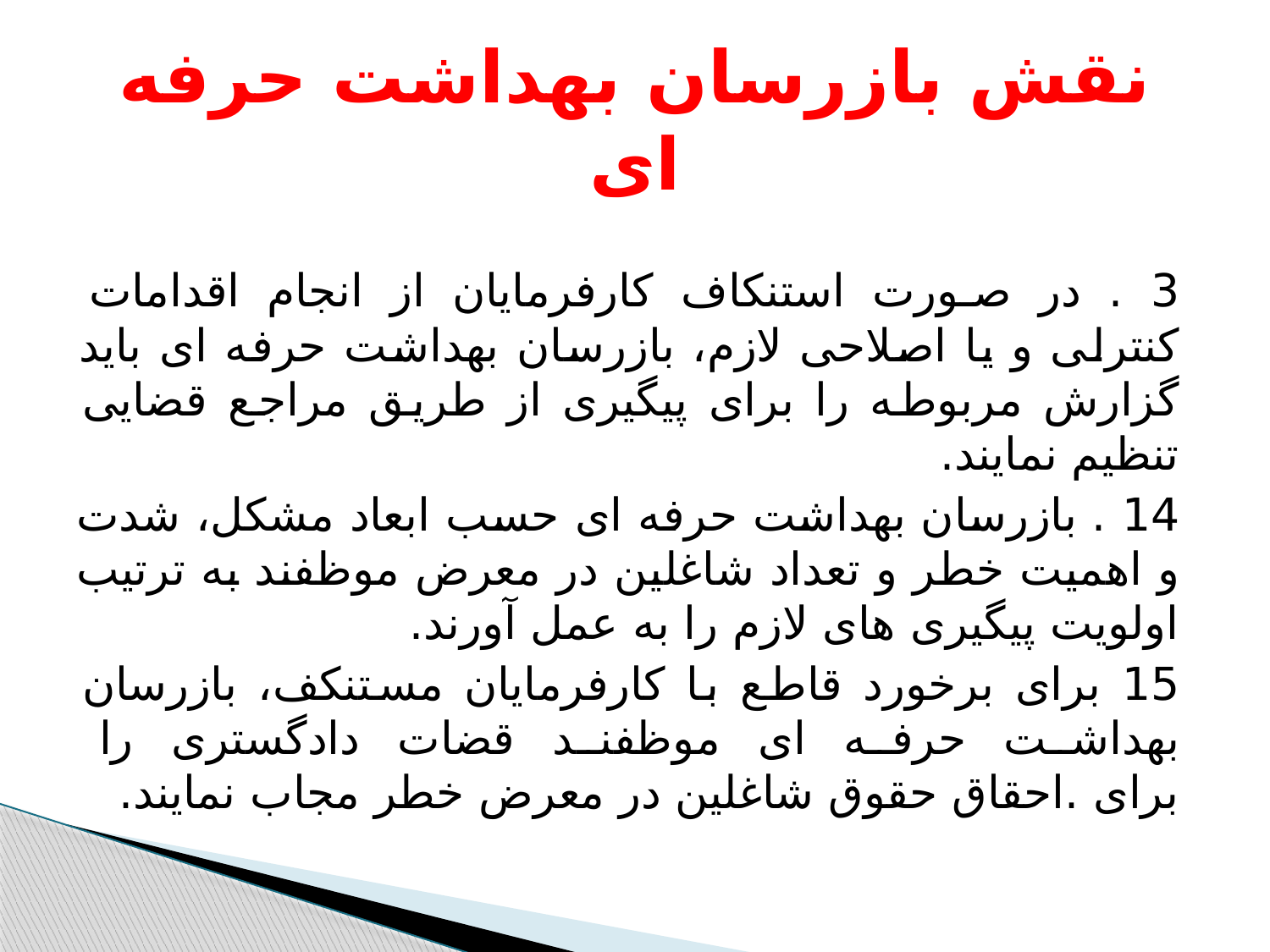

# نقش بازرسان بهداشت حرفه ای
3 . در صورت استنکاف کارفرمایان از انجام اقدامات کنترلی و یا اصلاحی لازم، بازرسان بهداشت حرفه ای باید گزارش مربوطه را برای پیگیری از طریق مراجع قضایی تنظیم نمایند.
14 . بازرسان بهداشت حرفه ای حسب ابعاد مشکل، شدت و اهمیت خطر و تعداد شاغلین در معرض موظفند به ترتیب اولویت پیگیری های لازم را به عمل آورند.
15 برای برخورد قاطع با کارفرمایان مستنکف، بازرسان بهداشت حرفه ای موظفند قضات دادگستری را برای .احقاق حقوق شاغلین در معرض خطر مجاب نمایند.